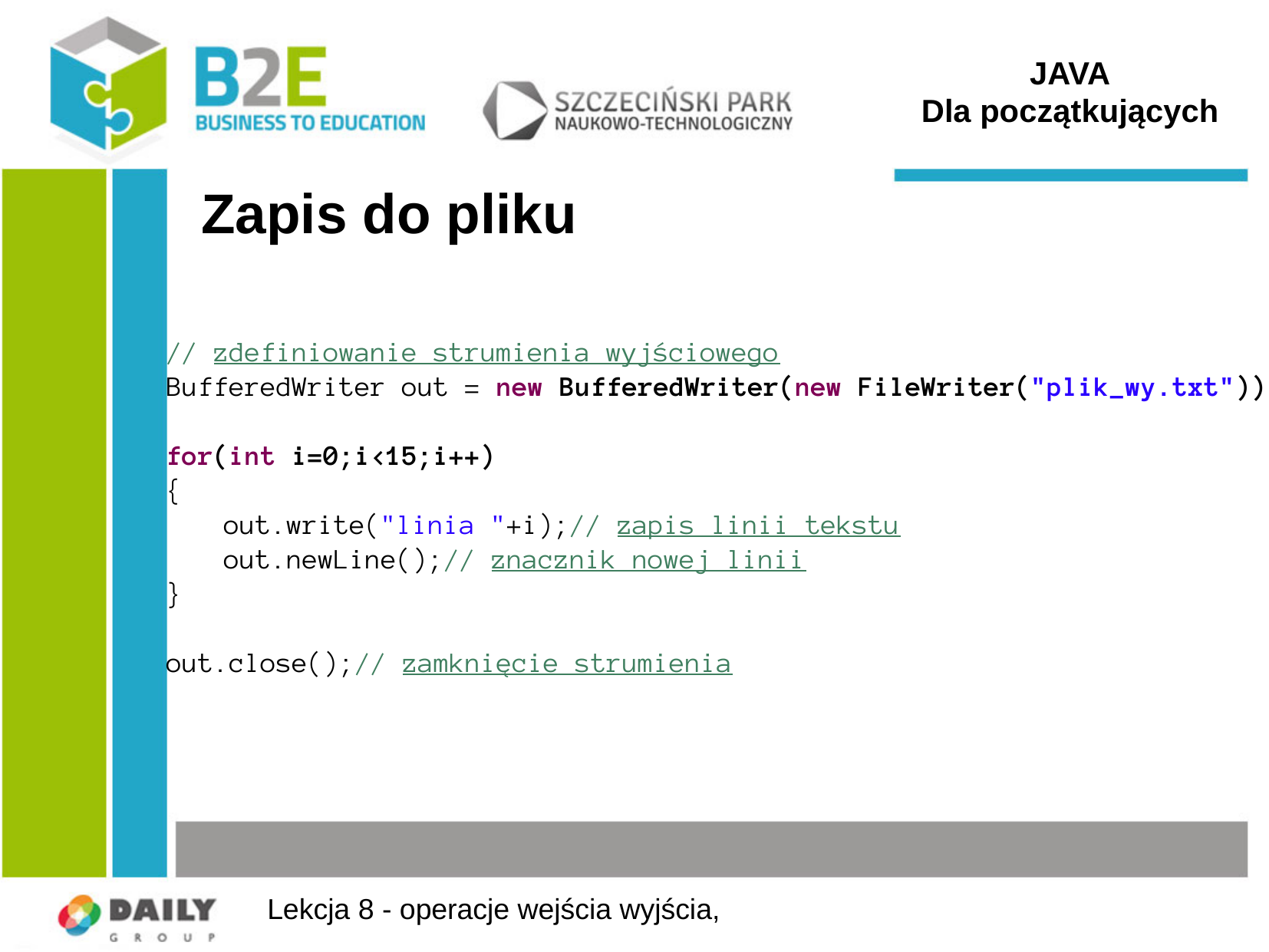

JAVA
Dla początkujących
# Zapis do pliku

// zdefiniowanie strumienia wyjściowego
BufferedWriter out = new BufferedWriter(new FileWriter("plik_wy.txt"));

for(int i=0;i<15;i++)
{
out.write("linia "+i);// zapis linii tekstu
out.newLine();// znacznik nowej linii
}

out.close();// zamknięcie strumienia
Lekcja 8 - operacje wejścia wyjścia,